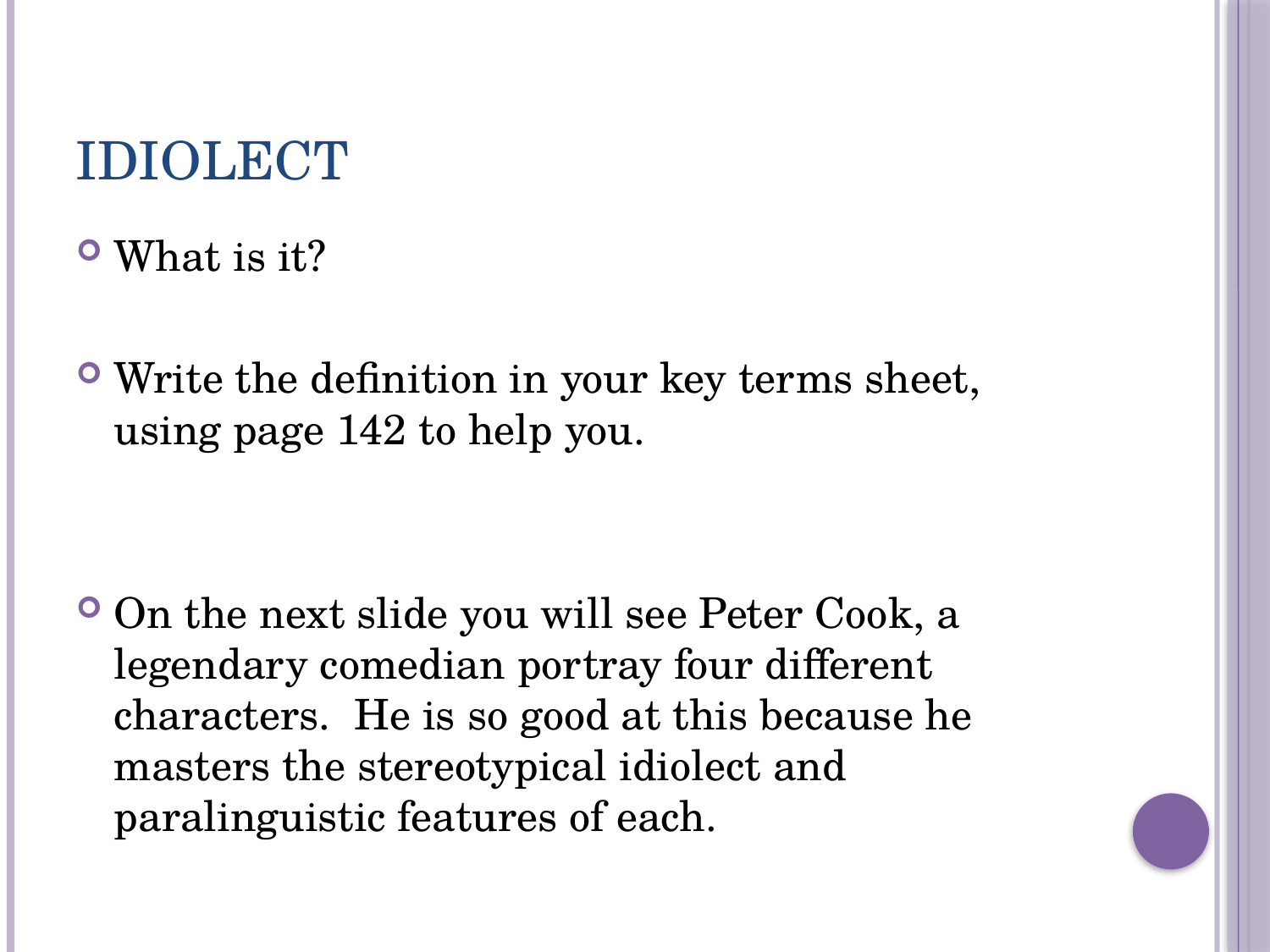

# Idiolect
What is it?

Write the definition in your key terms sheet, using page 142 to help you.

On the next slide you will see Peter Cook, a legendary comedian portray four different characters.  He is so good at this because he masters the stereotypical idiolect and paralinguistic features of each.